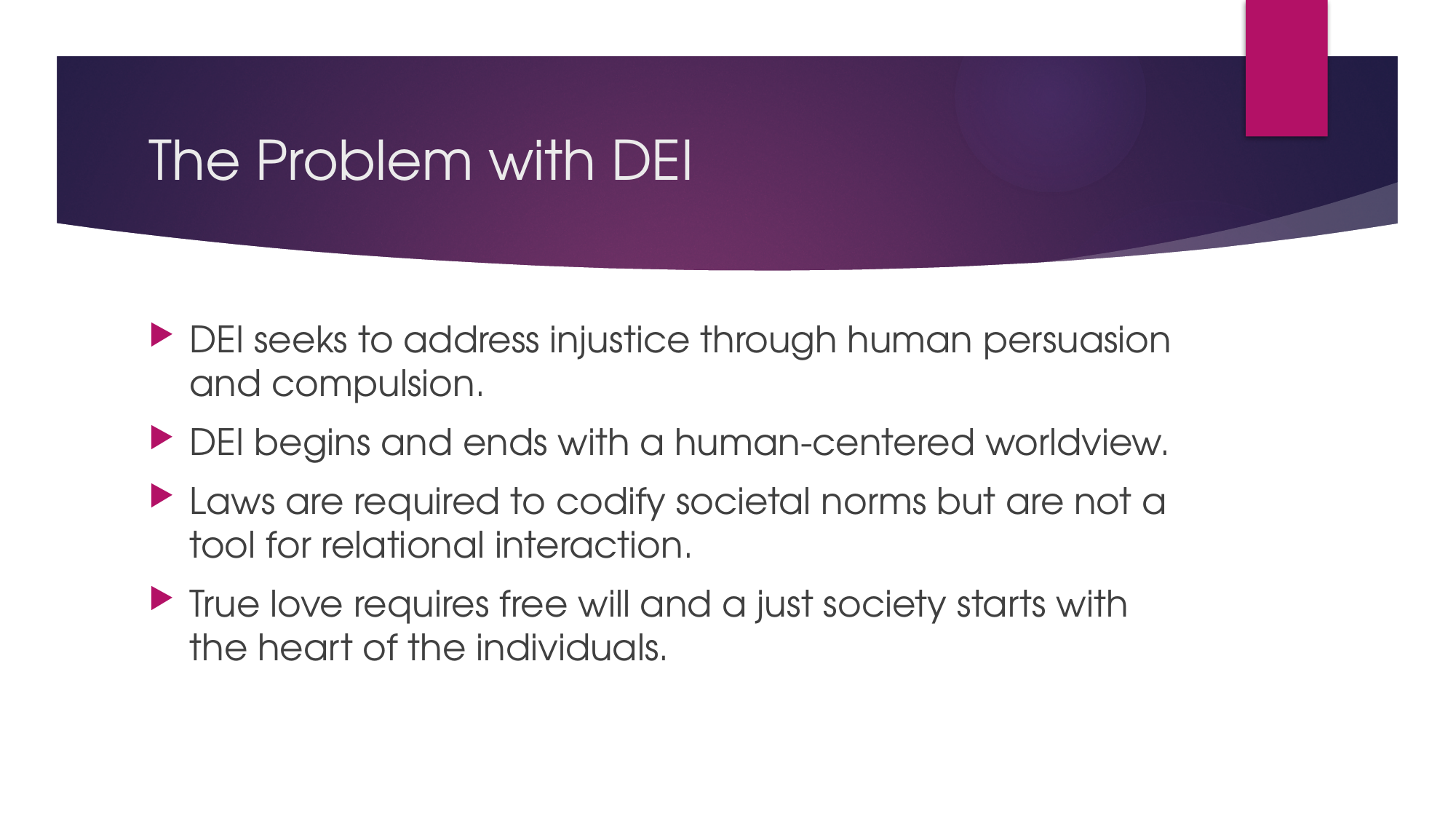

# The Problem with DEI
DEI seeks to address injustice through human persuasion and compulsion.
DEI begins and ends with a human-centered worldview.
Laws are required to codify societal norms but are not a tool for relational interaction.
True love requires free will and a just society starts with the heart of the individuals.